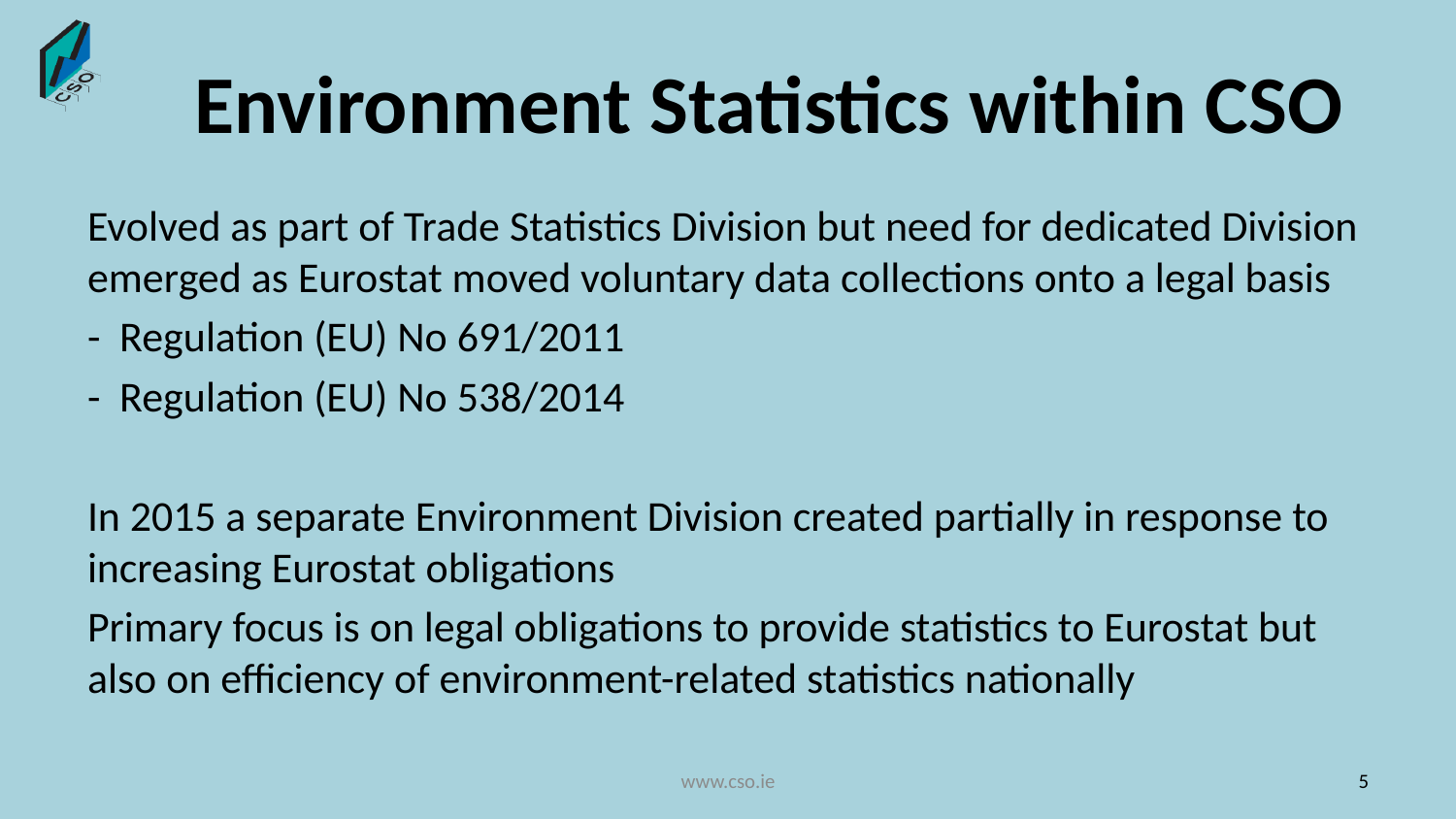

# Environment Statistics within CSO
Evolved as part of Trade Statistics Division but need for dedicated Division emerged as Eurostat moved voluntary data collections onto a legal basis
-  Regulation (EU) No 691/2011
-  Regulation (EU) No 538/2014

In 2015 a separate Environment Division created partially in response to increasing Eurostat obligations
Primary focus is on legal obligations to provide statistics to Eurostat but also on efficiency of environment-related statistics nationally
www.cso.ie
5